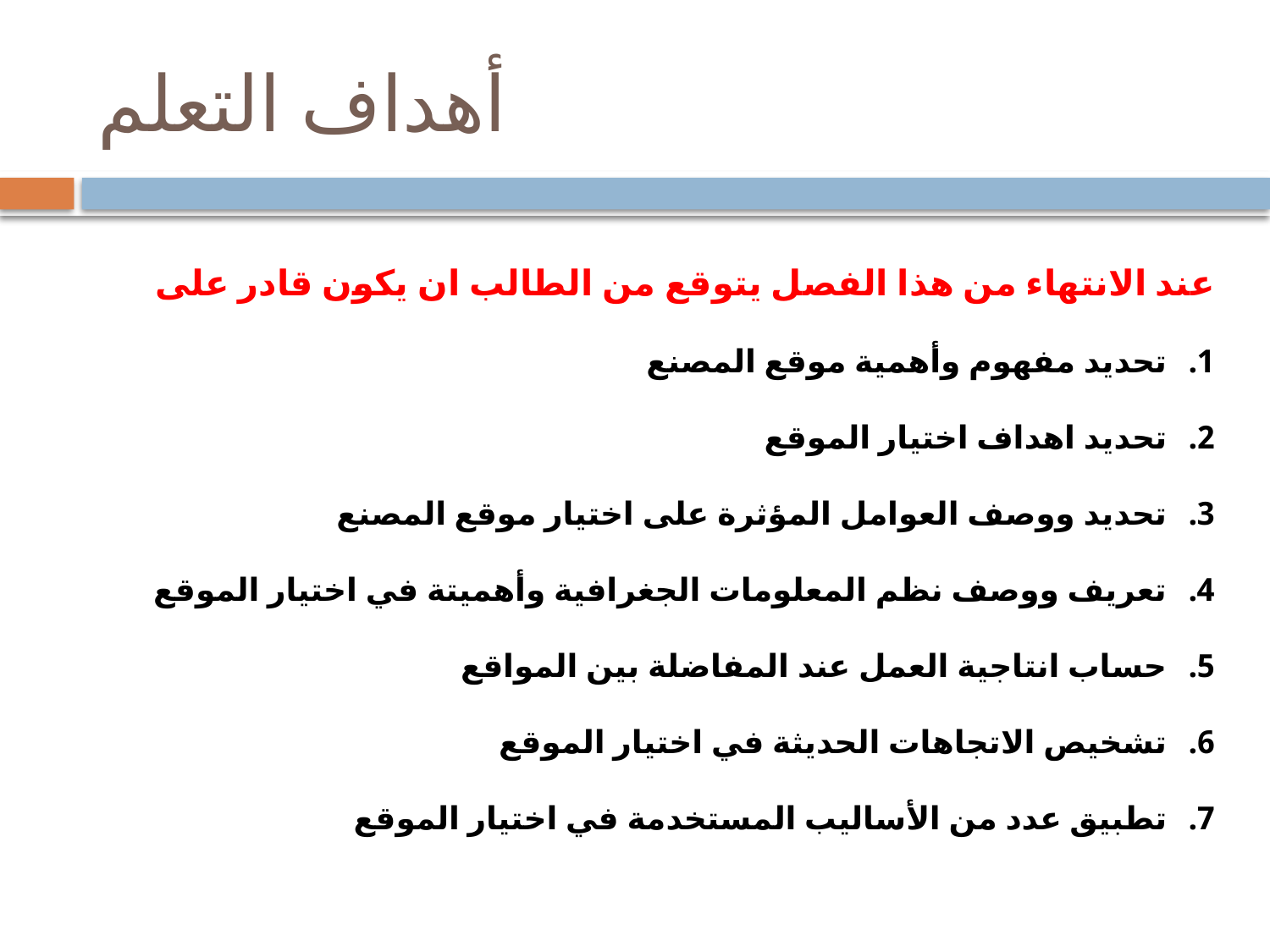

# أهداف التعلم
عند الانتهاء من هذا الفصل يتوقع من الطالب ان يكون قادر على
تحديد مفهوم وأهمية موقع المصنع
تحديد اهداف اختيار الموقع
تحديد ووصف العوامل المؤثرة على اختيار موقع المصنع
تعريف ووصف نظم المعلومات الجغرافية وأهميتة في اختيار الموقع
حساب انتاجية العمل عند المفاضلة بين المواقع
تشخيص الاتجاهات الحديثة في اختيار الموقع
تطبيق عدد من الأساليب المستخدمة في اختيار الموقع